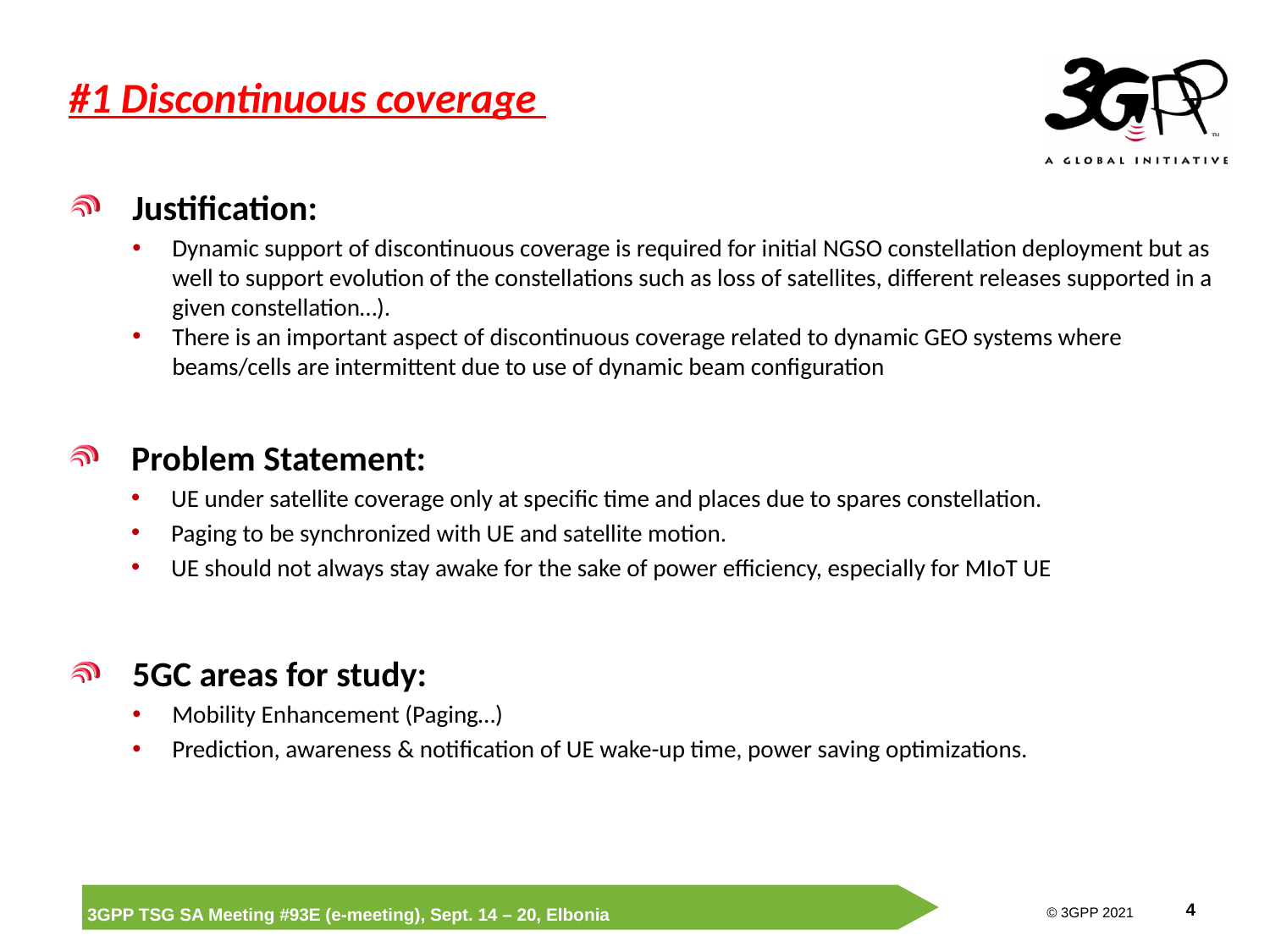

# #1 Discontinuous coverage
Justification:
Dynamic support of discontinuous coverage is required for initial NGSO constellation deployment but as well to support evolution of the constellations such as loss of satellites, different releases supported in a given constellation…).
There is an important aspect of discontinuous coverage related to dynamic GEO systems where beams/cells are intermittent due to use of dynamic beam configuration
Problem Statement:
UE under satellite coverage only at specific time and places due to spares constellation.
Paging to be synchronized with UE and satellite motion.
UE should not always stay awake for the sake of power efficiency, especially for MIoT UE
5GC areas for study:
Mobility Enhancement (Paging…)
Prediction, awareness & notification of UE wake-up time, power saving optimizations.